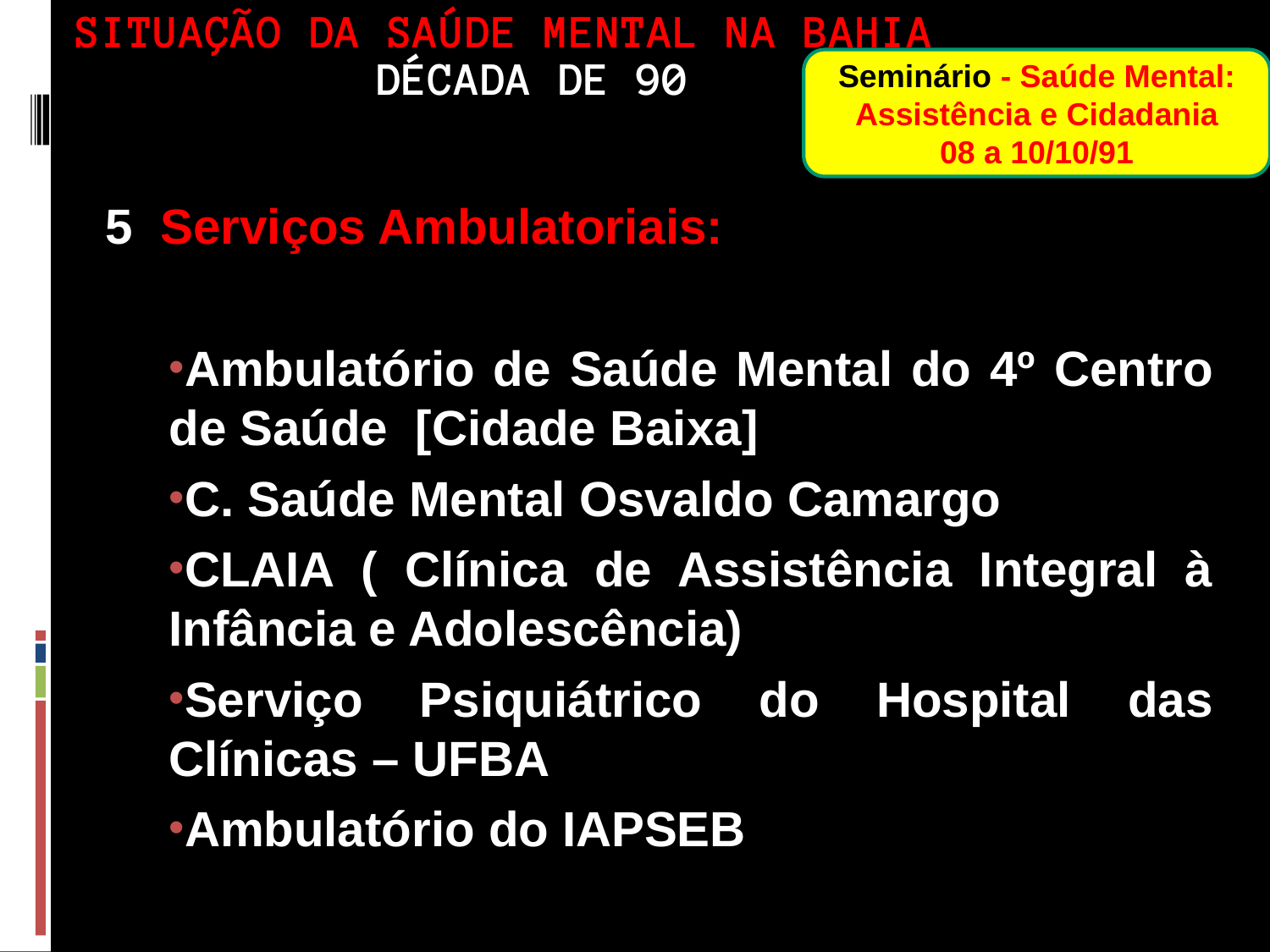

SITUAÇÃO DA SAÚDE MENTAL NA BAHIA
              DÉCADA DE 90
Seminário - Saúde Mental: Assistência e Cidadania
08 a 10/10/91
5  Serviços Ambulatoriais:

Ambulatório de Saúde Mental do 4º Centro de Saúde  [Cidade Baixa]
C. Saúde Mental Osvaldo Camargo
CLAIA ( Clínica de Assistência Integral à Infância e Adolescência)
Serviço Psiquiátrico do Hospital das Clínicas – UFBA
Ambulatório do IAPSEB